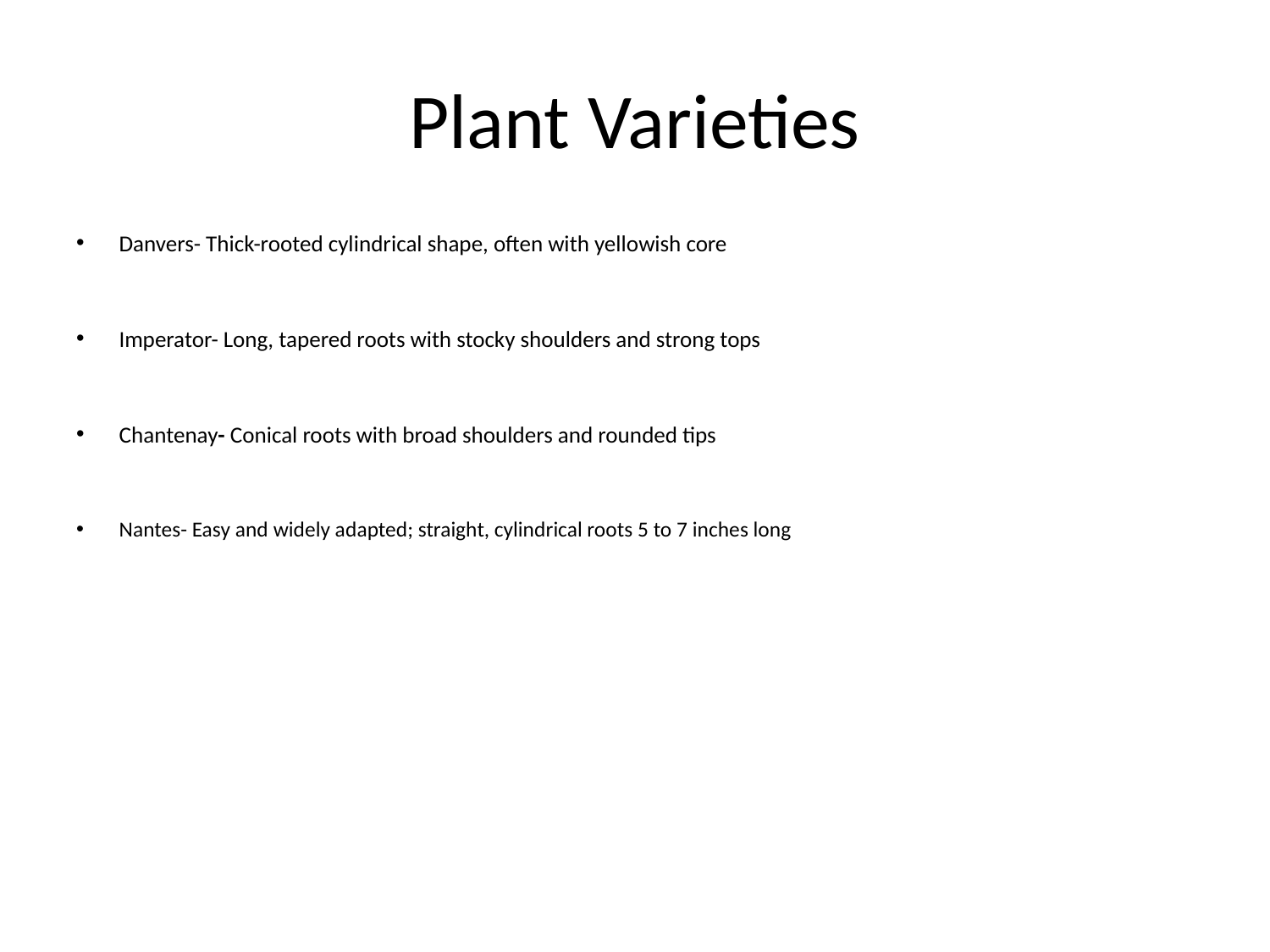

# Plant Varieties
Danvers- Thick-rooted cylindrical shape, often with yellowish core

Imperator- Long, tapered roots with stocky shoulders and strong tops

Chantenay- Conical roots with broad shoulders and rounded tips

Nantes- Easy and widely adapted; straight, cylindrical roots 5 to 7 inches long